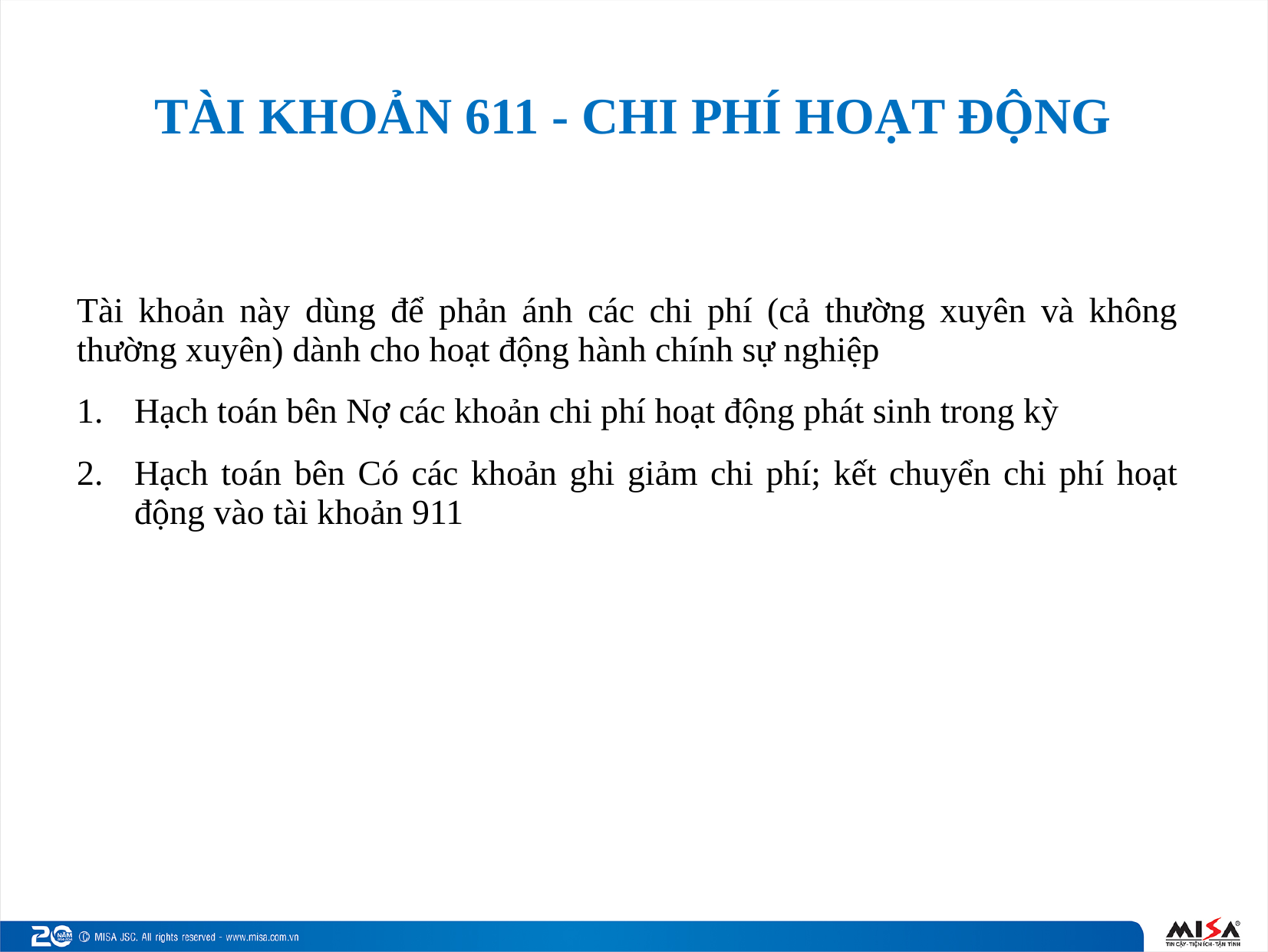

# TÀI KHOẢN 611 - CHI PHÍ HOẠT ĐỘNG

Tài khoản này dùng để phản ánh các chi phí (cả thường xuyên và không thường xuyên) dành cho hoạt động hành chính sự nghiệp
Hạch toán bên Nợ các khoản chi phí hoạt động phát sinh trong kỳ
Hạch toán bên Có các khoản ghi giảm chi phí; kết chuyển chi phí hoạt động vào tài khoản 911